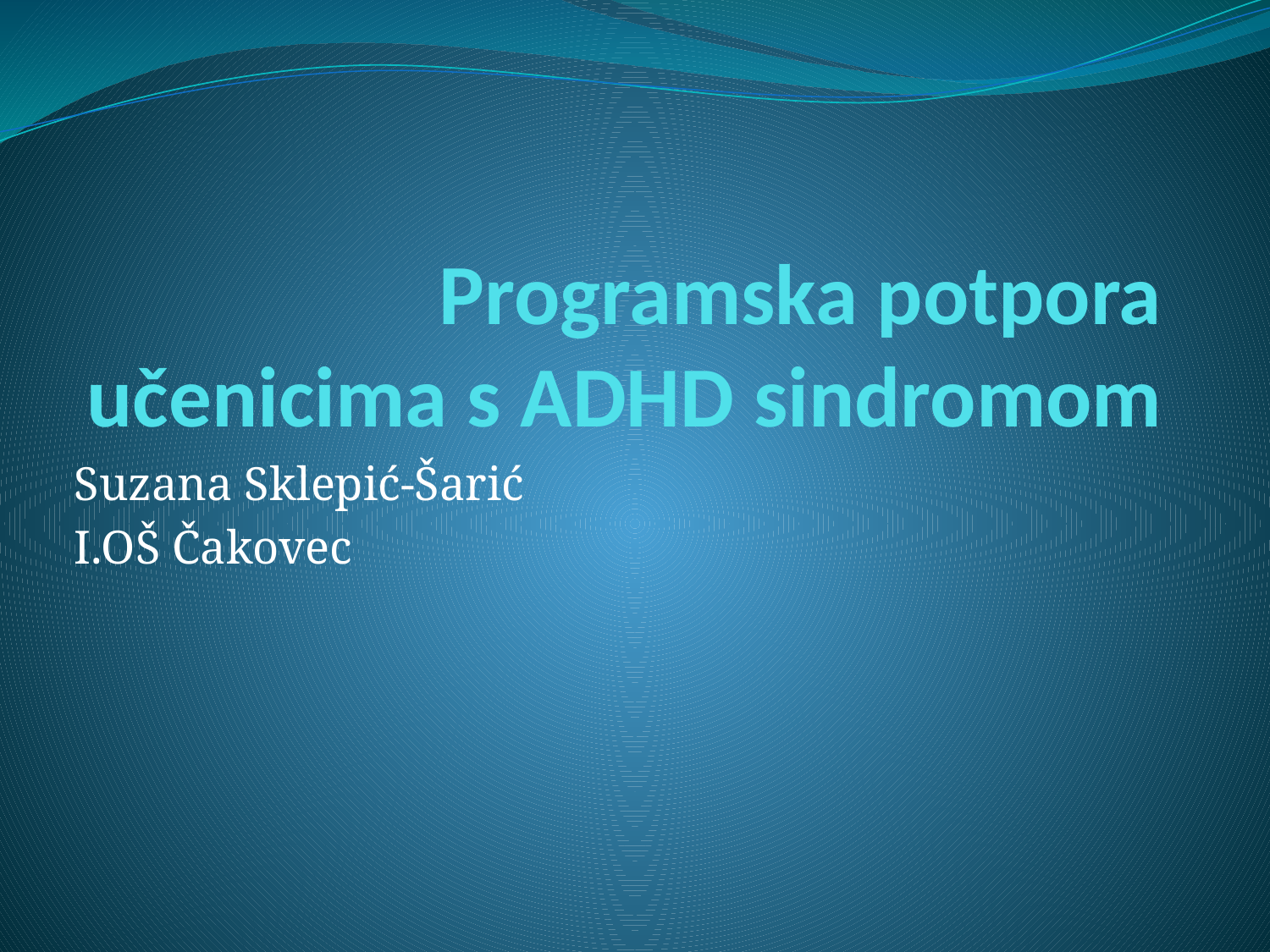

# Programska potpora učenicima s ADHD sindromom
Suzana Sklepić-Šarić
I.OŠ Čakovec